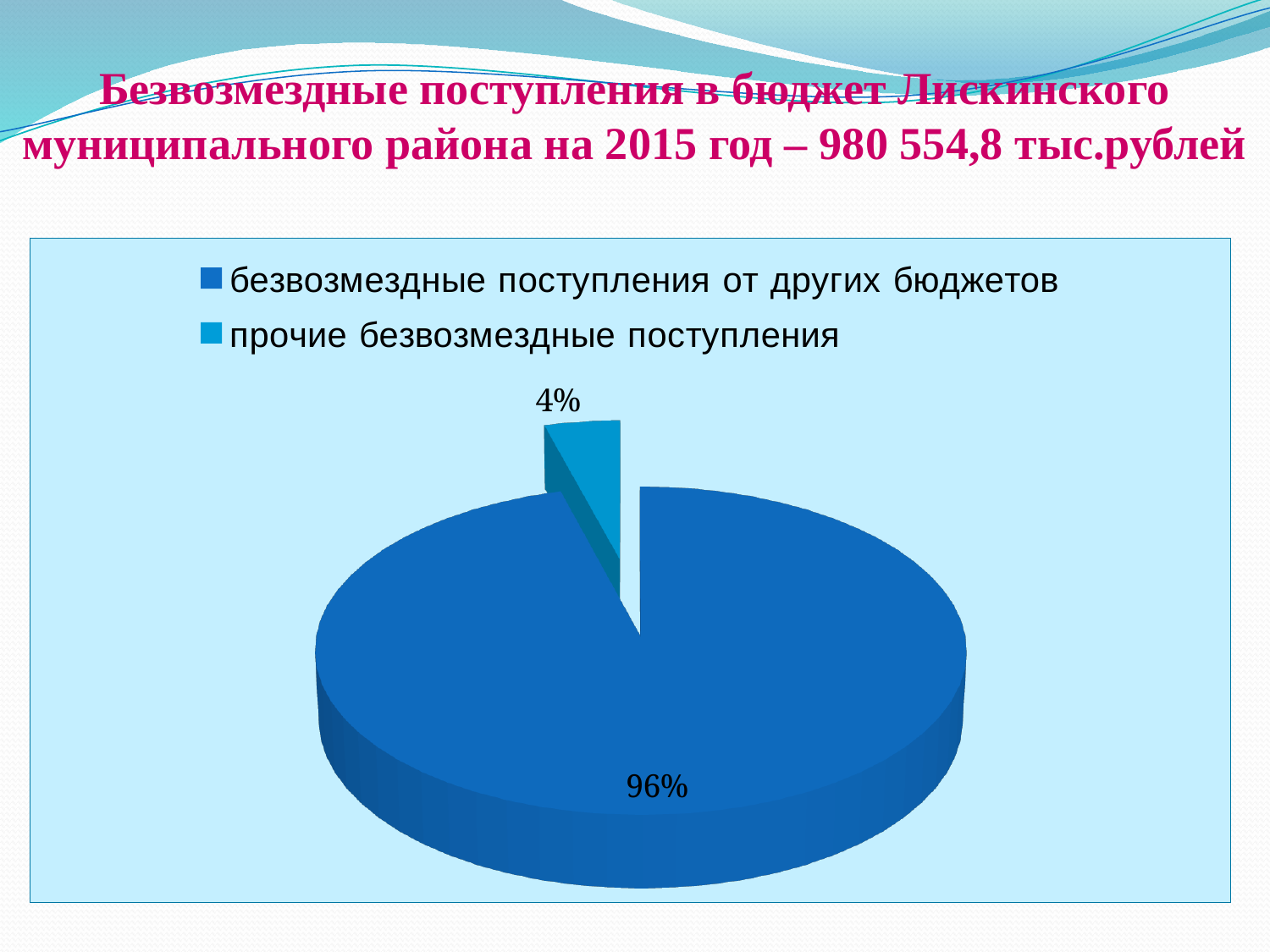

# Безвозмездные поступления в бюджет Лискинского муниципального района на 2015 год – 980 554,8 тыс.рублей

[unsupported chart]